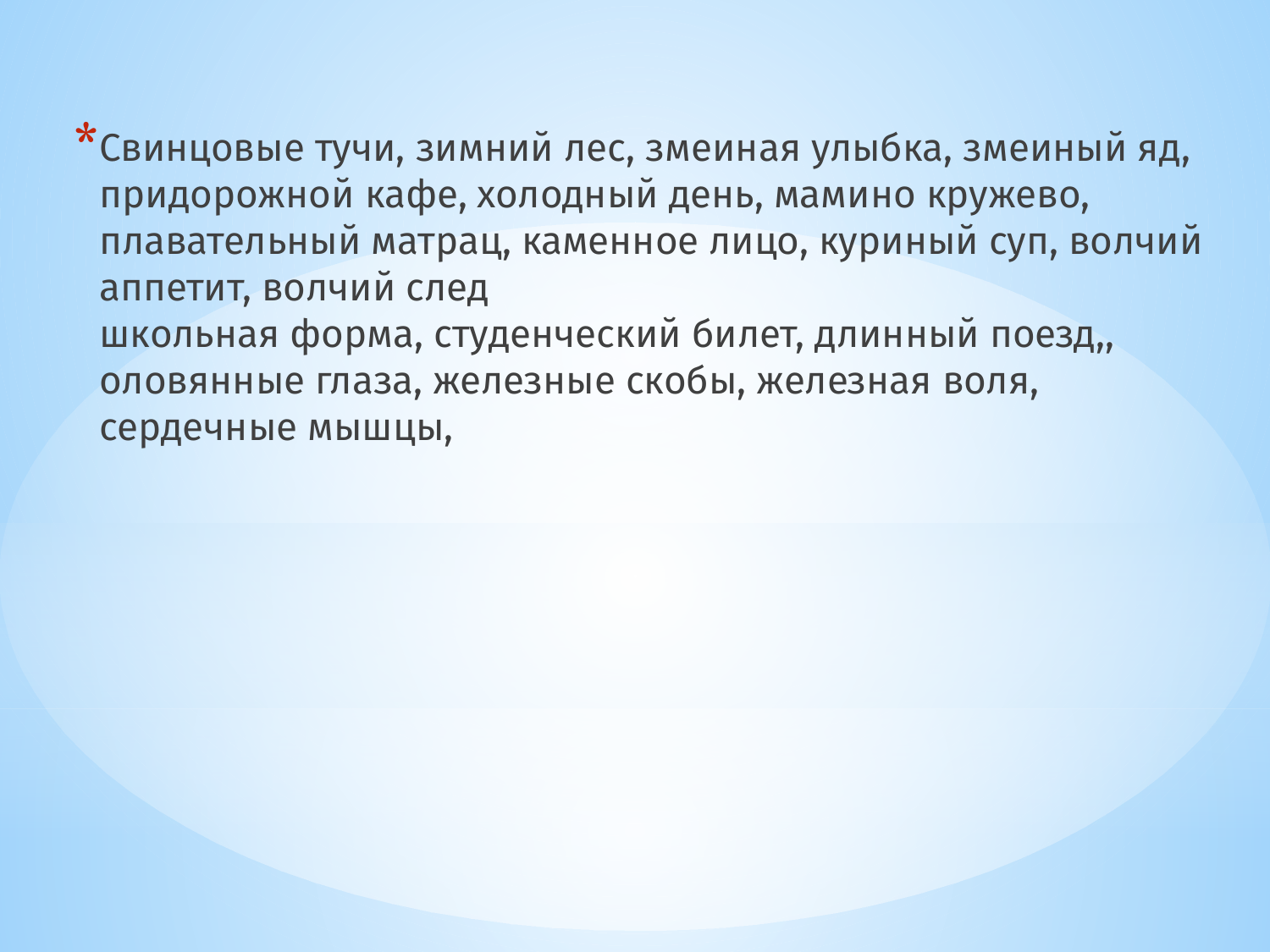

Свинцовые тучи, зимний лес, змеиная улыбка, змеиный яд, придорожной кафе, холодный день, мамино кружево, плавательный матрац, каменное лицо, куриный суп, волчий аппетит, волчий след
школьная форма, студенческий билет, длинный поезд,, оловянные глаза, железные скобы, железная воля, сердечные мышцы,